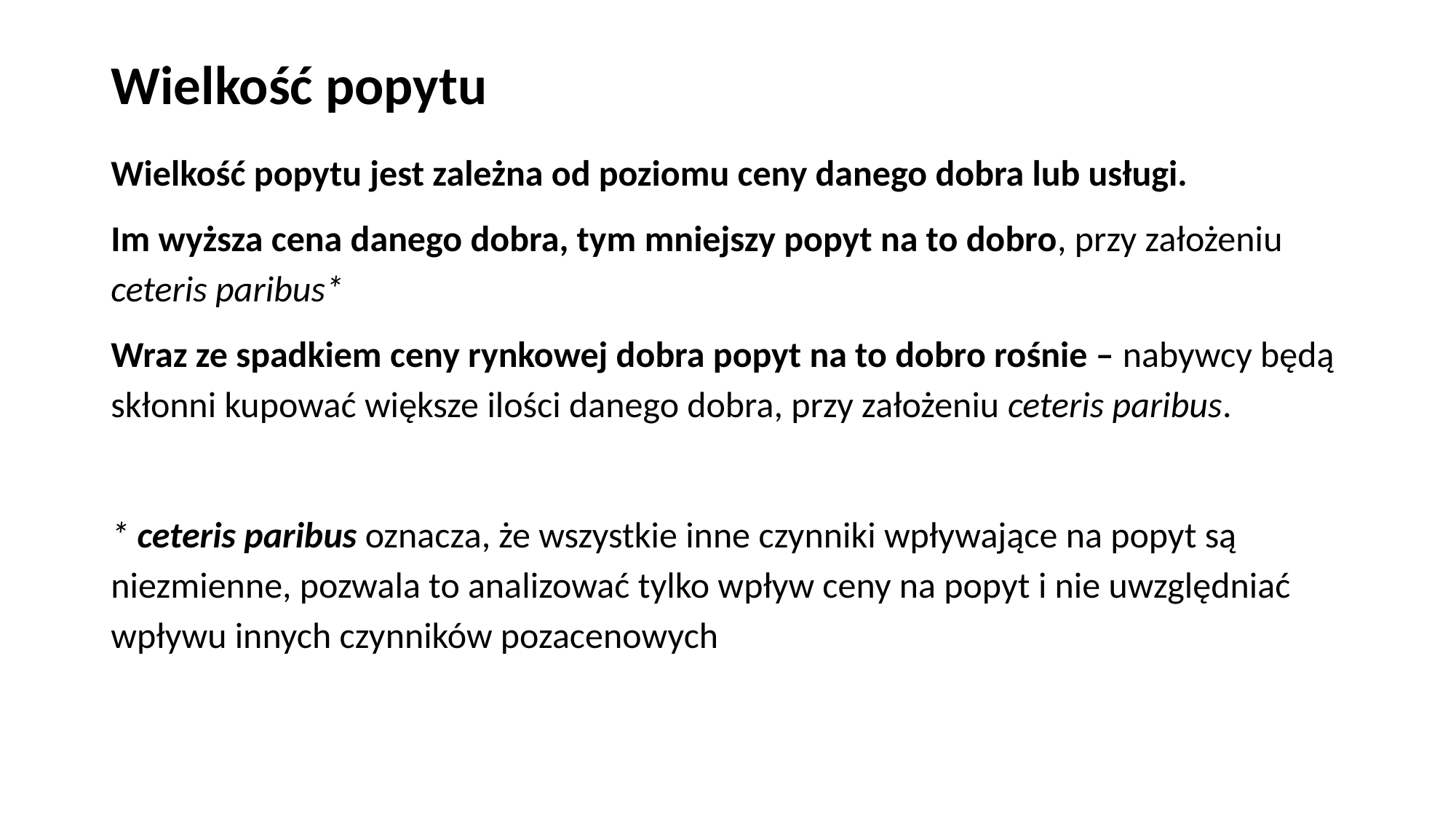

# Wielkość popytu
Wielkość popytu jest zależna od poziomu ceny danego dobra lub usługi.
Im wyższa cena danego dobra, tym mniejszy popyt na to dobro, przy założeniu ceteris paribus*
Wraz ze spadkiem ceny rynkowej dobra popyt na to dobro rośnie – nabywcy będą skłonni kupować większe ilości danego dobra, przy założeniu ceteris paribus.

* ceteris paribus oznacza, że wszystkie inne czynniki wpływające na popyt są niezmienne, pozwala to analizować tylko wpływ ceny na popyt i nie uwzględniać wpływu innych czynników pozacenowych